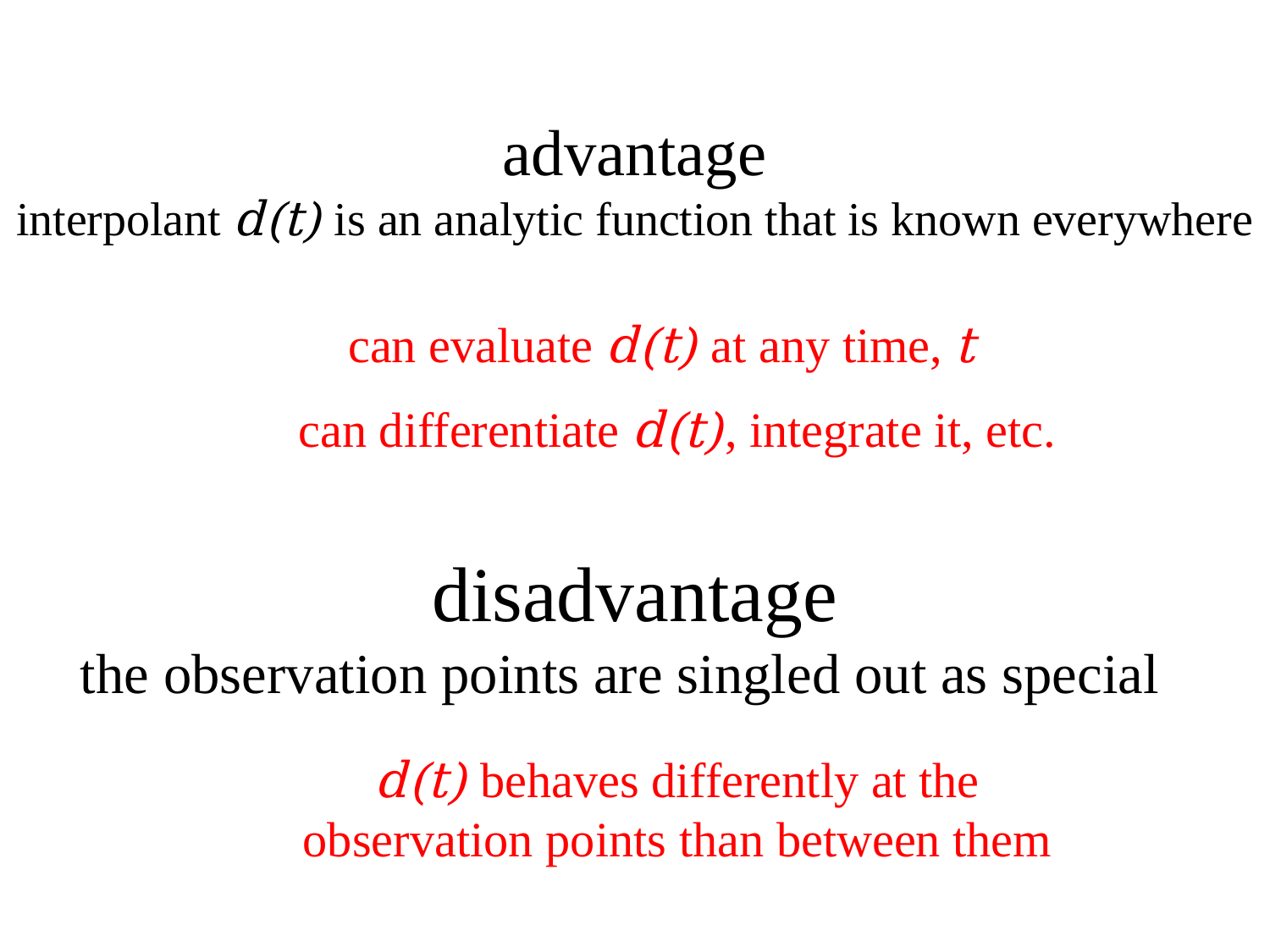

advantage
interpolant d(t) is an analytic function that is known everywhere
can evaluate d(t) at any time, t
can differentiate d(t), integrate it, etc.
# disadvantage the observation points are singled out as special
d(t) behaves differently at the observation points than between them